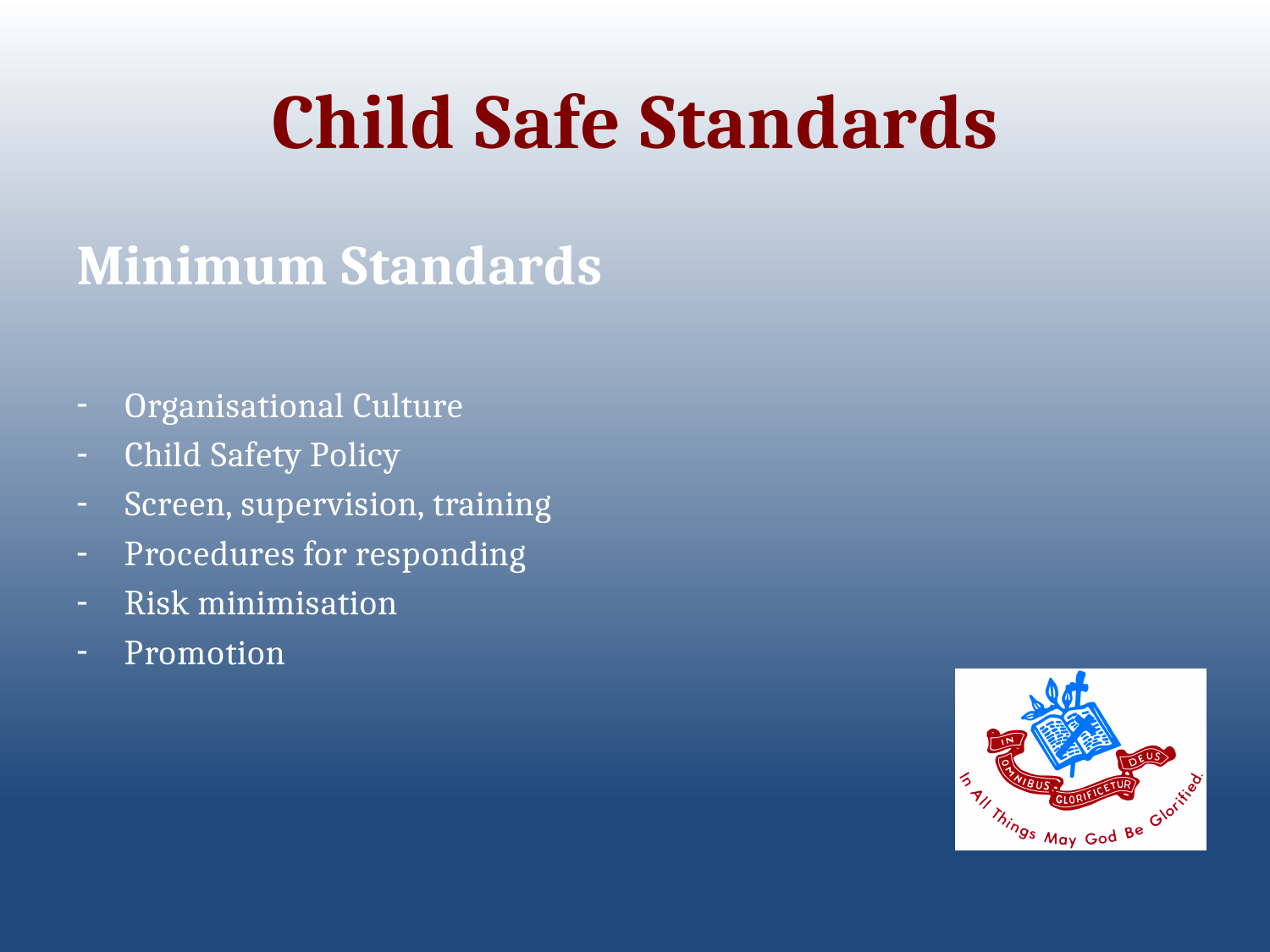

# Child Safe Standards
Minimum Standards

Organisational Culture
Child Safety Policy
Screen, supervision, training
Procedures for responding
Risk minimisation
Promotion